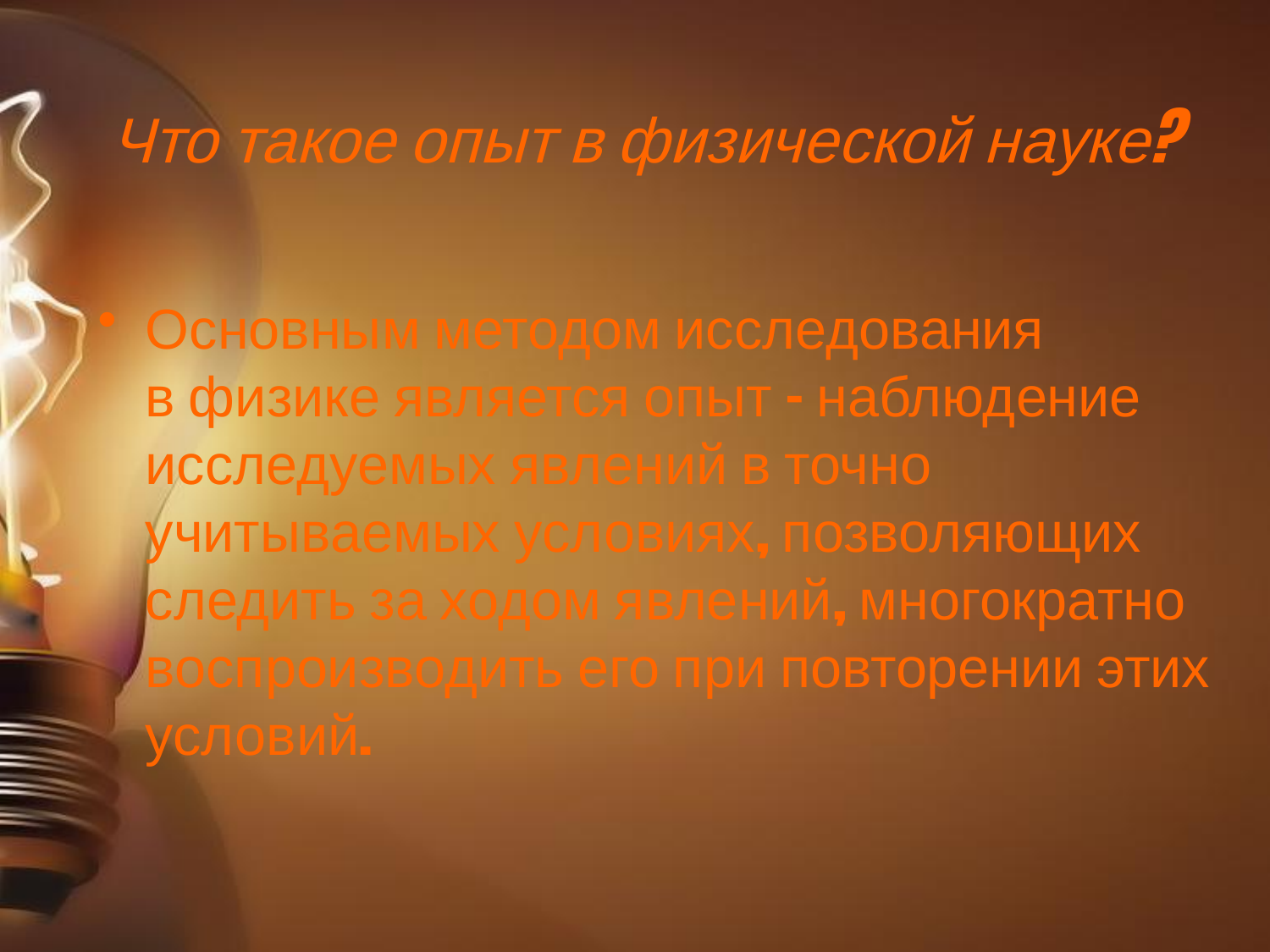

# Что такое опыт в физической науке?
Основным методом исследования в физике является опыт – наблюдение исследуемых явлений в точно учитываемых условиях, позволяющих следить за ходом явлений, многократно воспроизводить его при повторении этих условий.